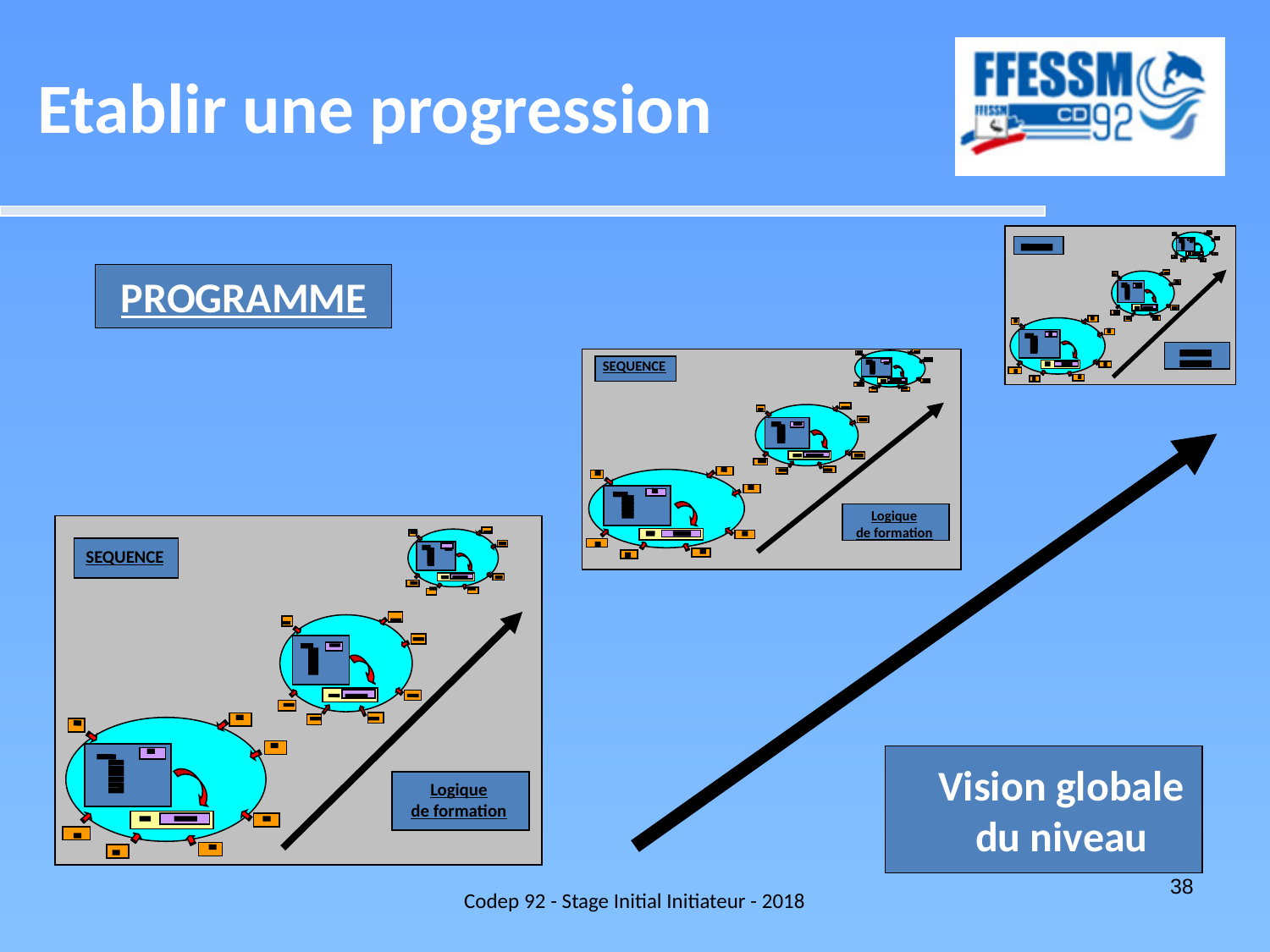

Etablir une progression

PROGRAMME

SEQUENCE

Logique
de formation

SEQUENCE

Logique
de formation

Vision globale
du niveau
Codep 92 - Stage Initial Initiateur - 2018
38